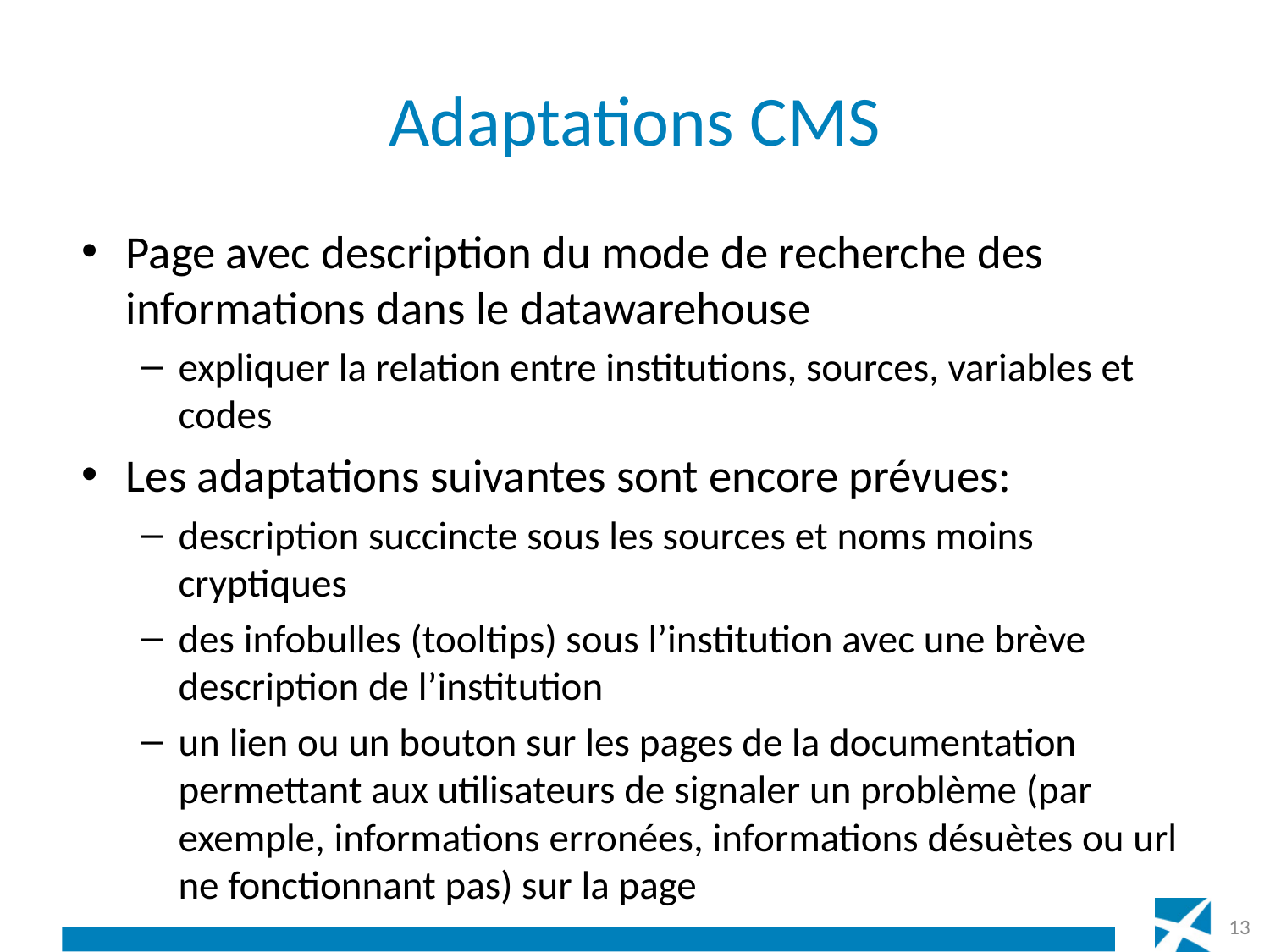

# Adaptations CMS
Page avec description du mode de recherche des informations dans le datawarehouse
expliquer la relation entre institutions, sources, variables et codes
Les adaptations suivantes sont encore prévues:
description succincte sous les sources et noms moins cryptiques
des infobulles (tooltips) sous l’institution avec une brève description de l’institution
un lien ou un bouton sur les pages de la documentation permettant aux utilisateurs de signaler un problème (par exemple, informations erronées, informations désuètes ou url ne fonctionnant pas) sur la page
13